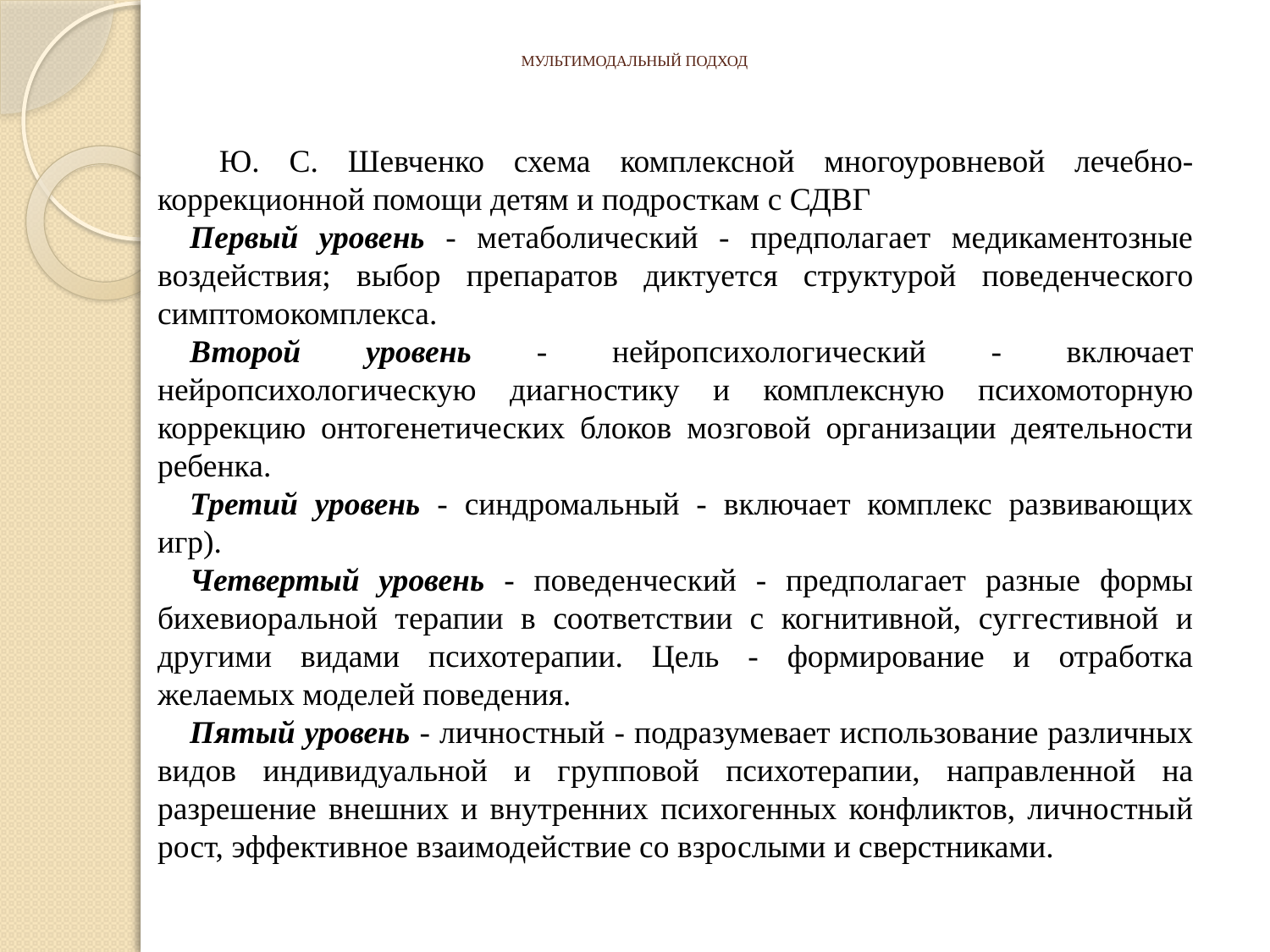

# МУЛЬТИМОДАЛЬНЫЙ ПОДХОД

 Ю. С. Шевченко схема комплексной многоуровневой лечебно-коррекционной помощи детям и подросткам с СДВГ
Первый уровень - метаболический - предполагает медикаментозные воздействия; выбор препаратов диктуется структурой поведенческого симптомокомплекса.
Второй уровень - нейропсихологический - включает нейропсихологическую диагностику и комплексную психомоторную коррекцию онтогенетических блоков мозговой организации деятельности ребенка.
Третий уровень - синдромальный - включает комплекс развивающих игр).
Четвертый уровень - поведенческий - предполагает разные формы бихевиоральной терапии в соответствии с когнитивной, суггестивной и другими видами психотерапии. Цель - формирование и отработка желаемых моделей поведения.
Пятый уровень - личностный - подразумевает использование различных видов индивидуальной и групповой психотерапии, направленной на разрешение внешних и внутренних психогенных конфликтов, личностный рост, эффективное взаимодействие со взрослыми и сверстниками.